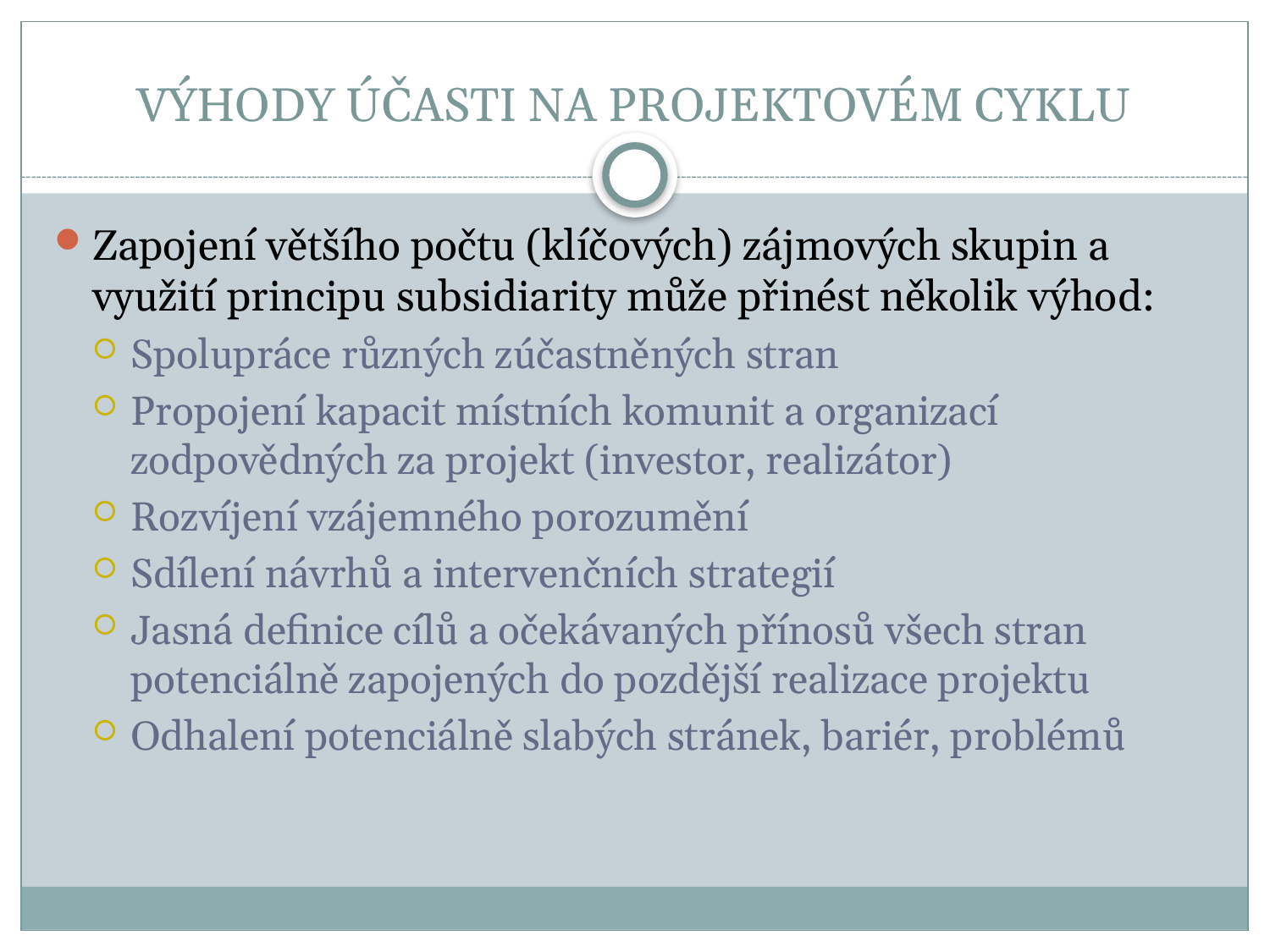

# VÝHODY ÚČASTI NA PROJEKTOVÉM CYKLU
Zapojení většího počtu (klíčových) zájmových skupin a využití principu subsidiarity může přinést několik výhod:
Spolupráce různých zúčastněných stran
Propojení kapacit místních komunit a organizací zodpovědných za projekt (investor, realizátor)
Rozvíjení vzájemného porozumění
Sdílení návrhů a intervenčních strategií
Jasná definice cílů a očekávaných přínosů všech stran potenciálně zapojených do pozdější realizace projektu
Odhalení potenciálně slabých stránek, bariér, problémů